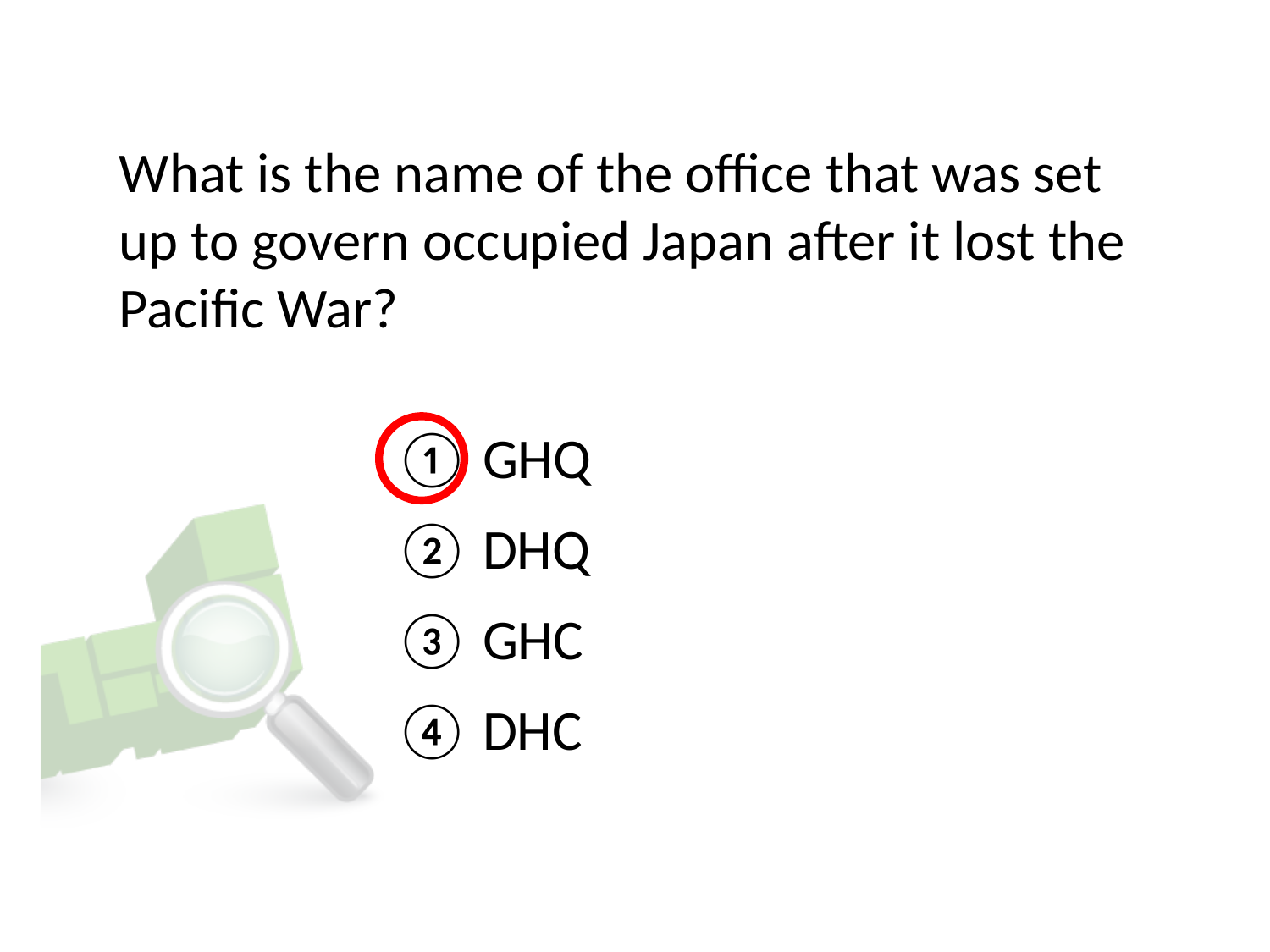

# What is the name of the office that was set up to govern occupied Japan after it lost the Pacific War?
① GHQ
② DHQ
③ GHC
④ DHC